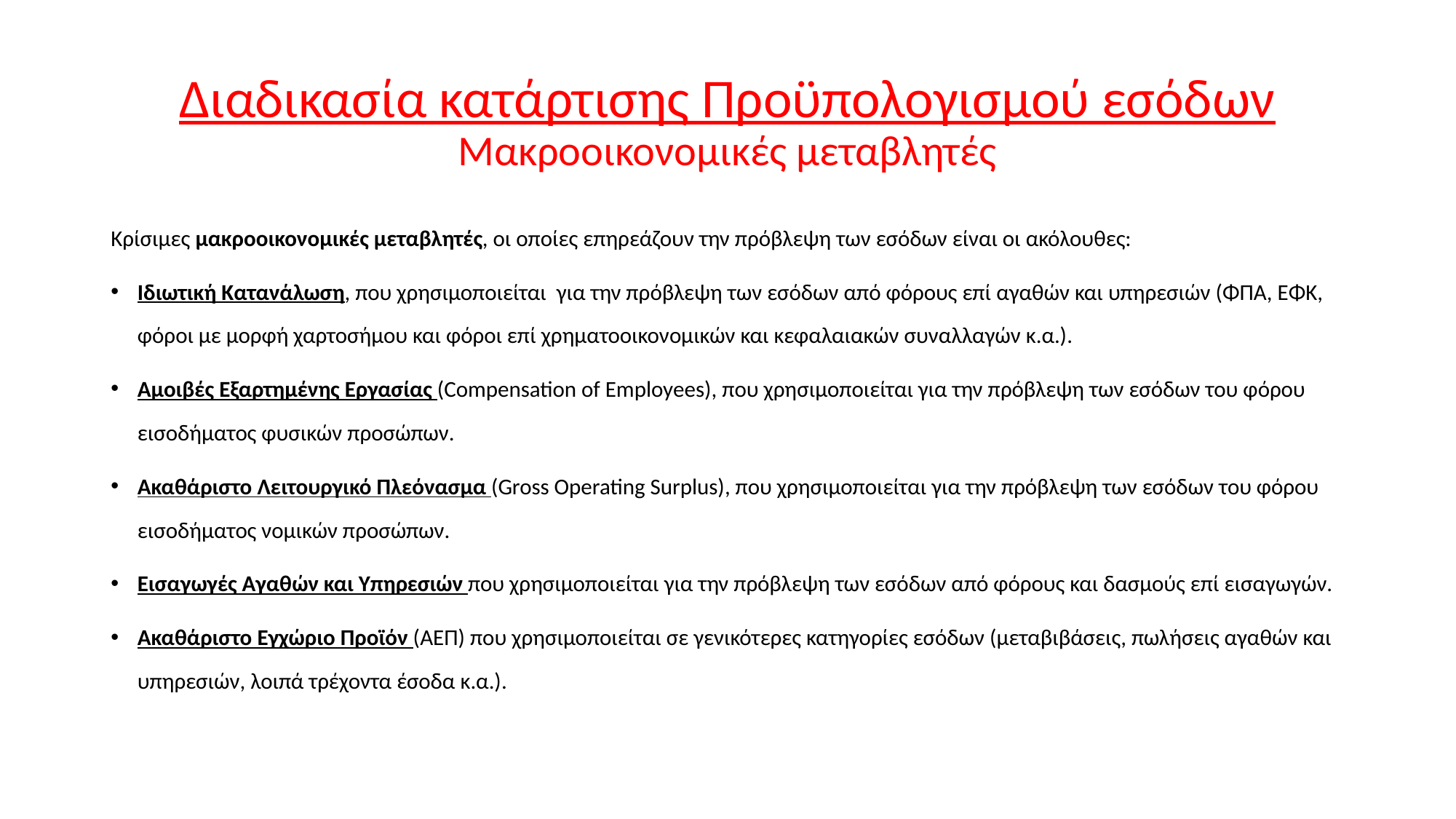

# Διαδικασία κατάρτισης Προϋπολογισμού εσόδων Μακροοικονομικές μεταβλητές
Κρίσιμες μακροοικονομικές μεταβλητές, οι οποίες επηρεάζουν την πρόβλεψη των εσόδων είναι οι ακόλουθες:
Ιδιωτική Κατανάλωση, που χρησιμοποιείται  για την πρόβλεψη των εσόδων από φόρους επί αγαθών και υπηρεσιών (ΦΠΑ, ΕΦΚ, φόροι με μορφή χαρτοσήμου και φόροι επί χρηματοοικονομικών και κεφαλαιακών συναλλαγών κ.α.).
Αμοιβές Εξαρτημένης Εργασίας (Compensation of Employees), που χρησιμοποιείται για την πρόβλεψη των εσόδων του φόρου εισοδήματος φυσικών προσώπων.
Ακαθάριστο Λειτουργικό Πλεόνασμα (Gross Operating Surplus), που χρησιμοποιείται για την πρόβλεψη των εσόδων του φόρου εισοδήματος νομικών προσώπων.
Εισαγωγές Αγαθών και Υπηρεσιών που χρησιμοποιείται για την πρόβλεψη των εσόδων από φόρους και δασμούς επί εισαγωγών.
Ακαθάριστο Εγχώριο Προϊόν (ΑΕΠ) που χρησιμοποιείται σε γενικότερες κατηγορίες εσόδων (μεταβιβάσεις, πωλήσεις αγαθών και υπηρεσιών, λοιπά τρέχοντα έσοδα κ.α.).